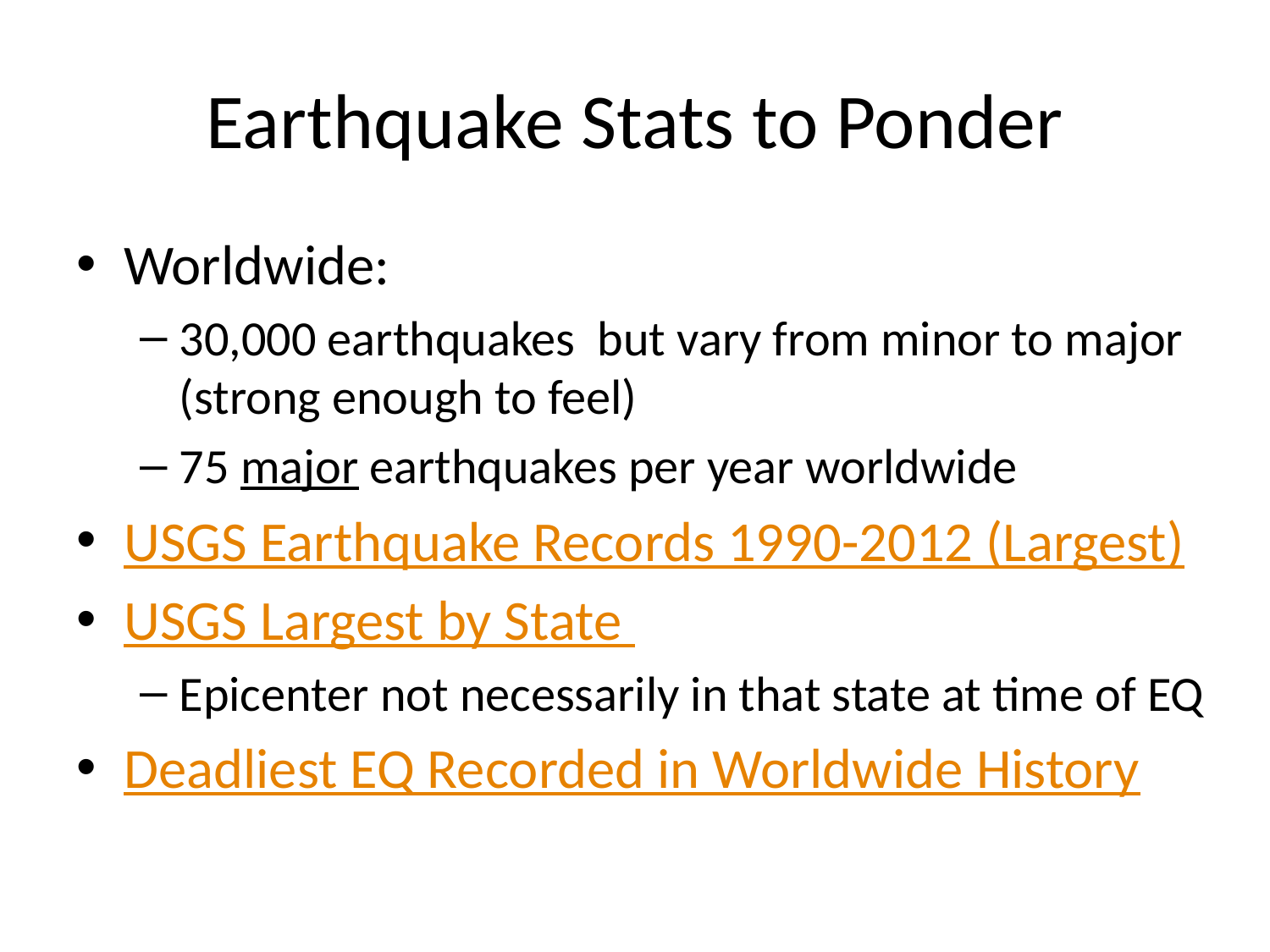

# Earthquake Stats to Ponder
Worldwide:
30,000 earthquakes  but vary from minor to major (strong enough to feel)
75 major earthquakes per year worldwide
USGS Earthquake Records 1990-2012 (Largest)
USGS Largest by State
Epicenter not necessarily in that state at time of EQ
Deadliest EQ Recorded in Worldwide History